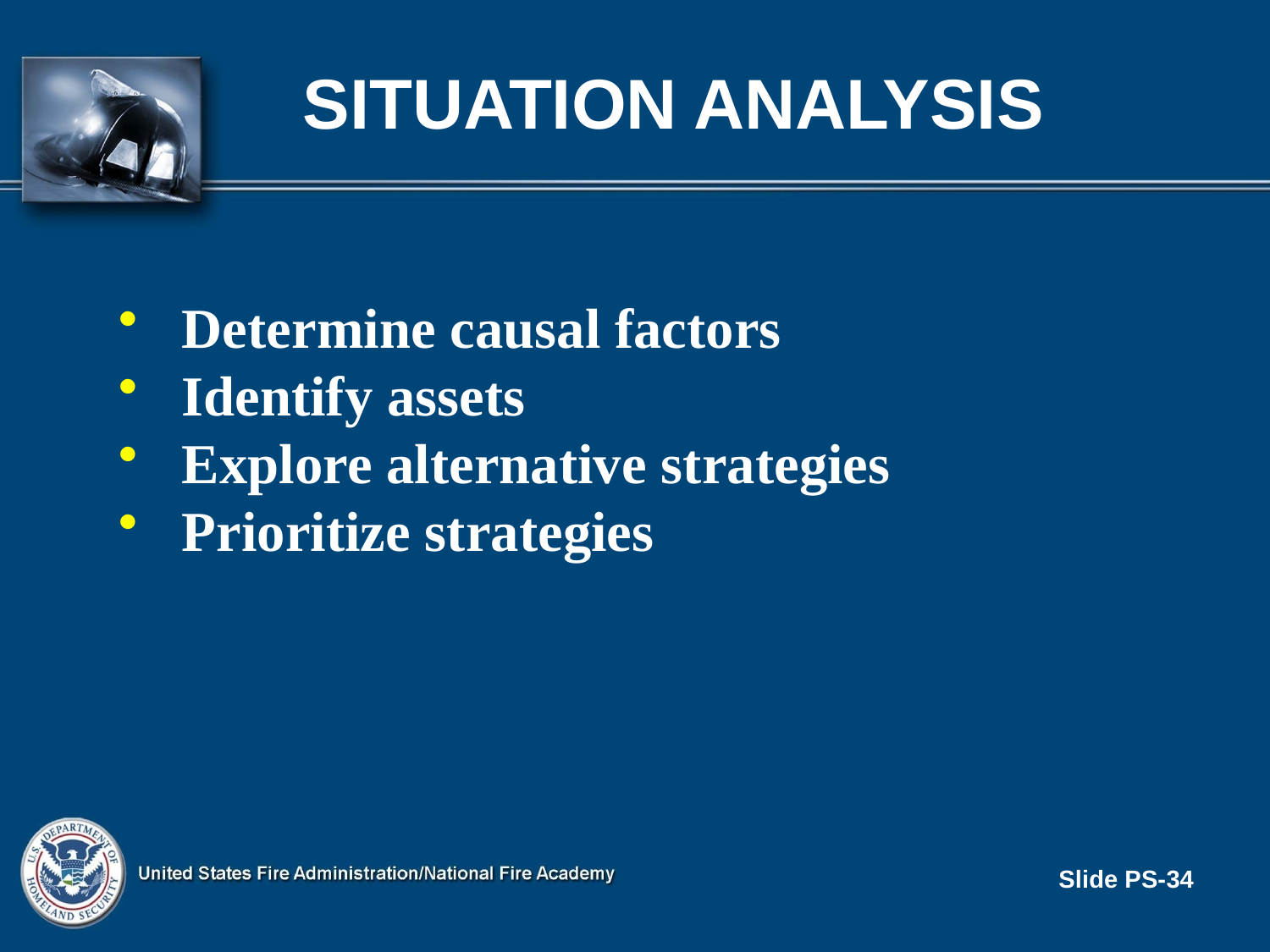

# SITUATION ANALYSIS
Determine causal factors
Identify assets
Explore alternative strategies
Prioritize strategies
Slide PS-34